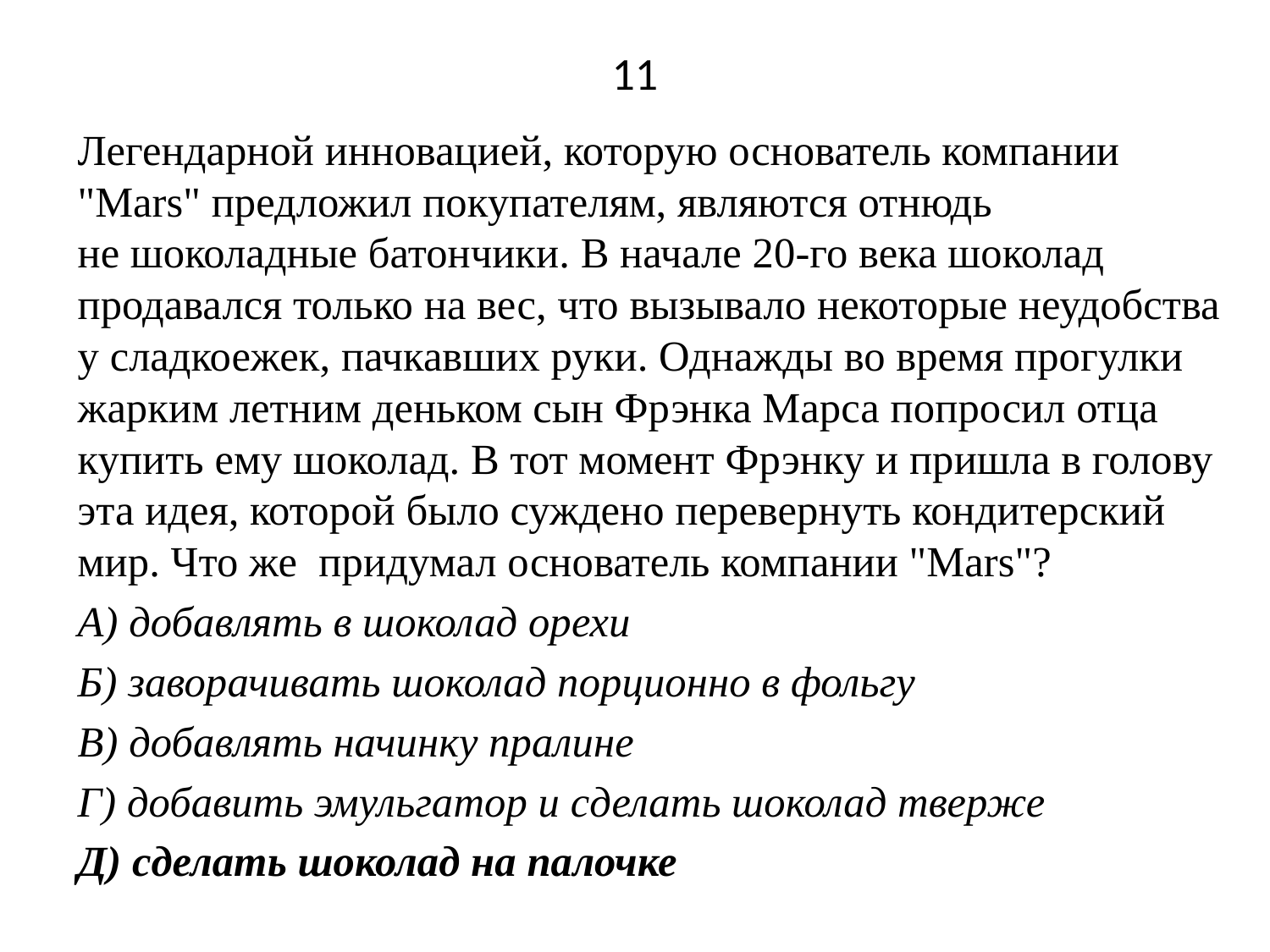

# 11
Легендарной инновацией, которую основатель компании "Mars" предложил покупателям, являются отнюдь не шоколадные батончики. В начале 20-го века шоколад продавался только на вес, что вызывало некоторые неудобства у сладкоежек, пачкавших руки. Однажды во время прогулки жарким летним деньком сын Фрэнка Марса попросил отца купить ему шоколад. В тот момент Фрэнку и пришла в голову эта идея, которой было суждено перевернуть кондитерский мир. Что же  придумал основатель компании "Mars"?
А) добавлять в шоколад орехи
Б) заворачивать шоколад порционно в фольгу
В) добавлять начинку пралине
Г) добавить эмульгатор и сделать шоколад тверже
Д) сделать шоколад на палочке